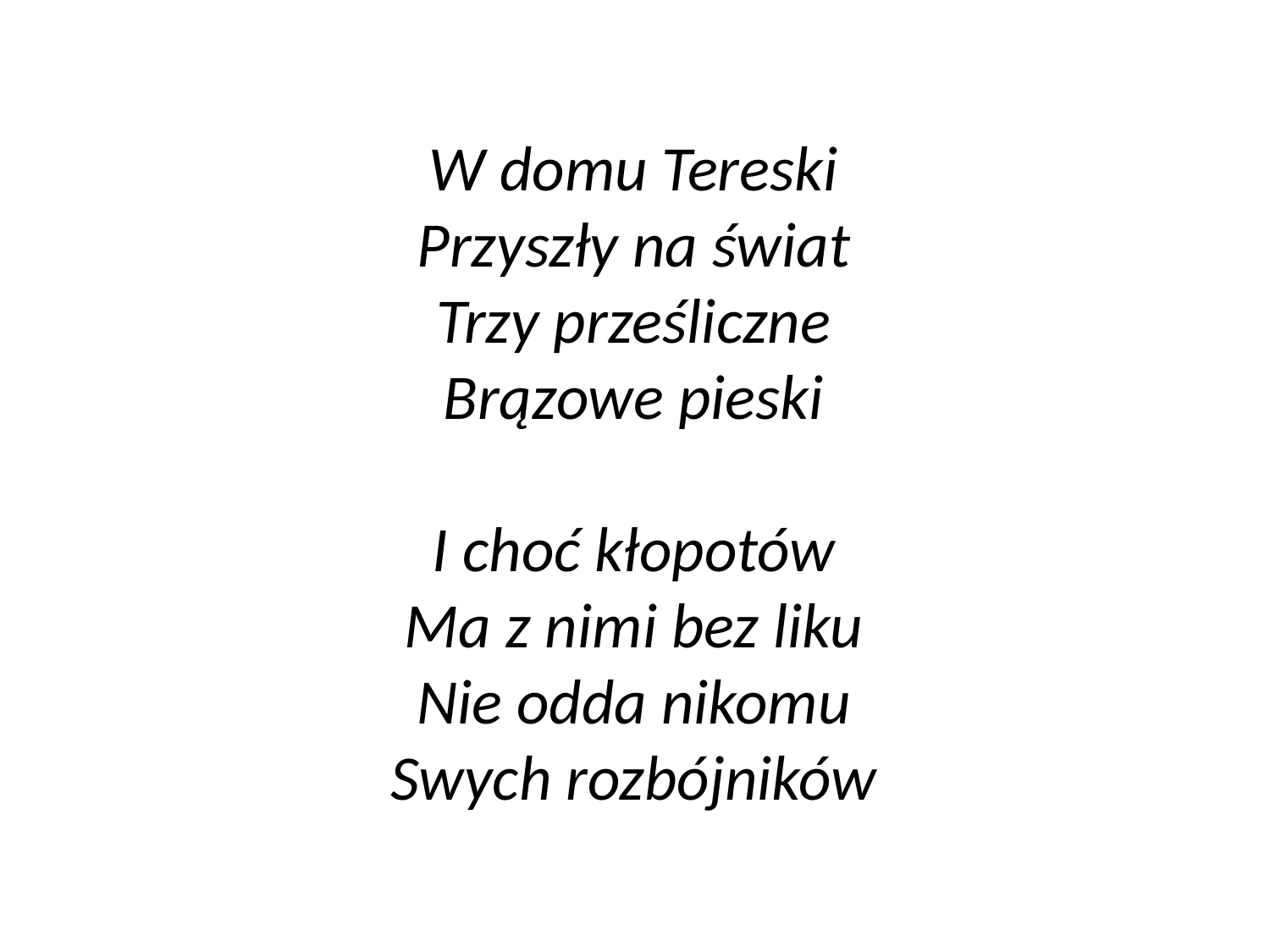

W domu Tereski
Przyszły na świat
Trzy prześliczne
Brązowe pieski

I choć kłopotów
Ma z nimi bez liku
Nie odda nikomu
Swych rozbójników